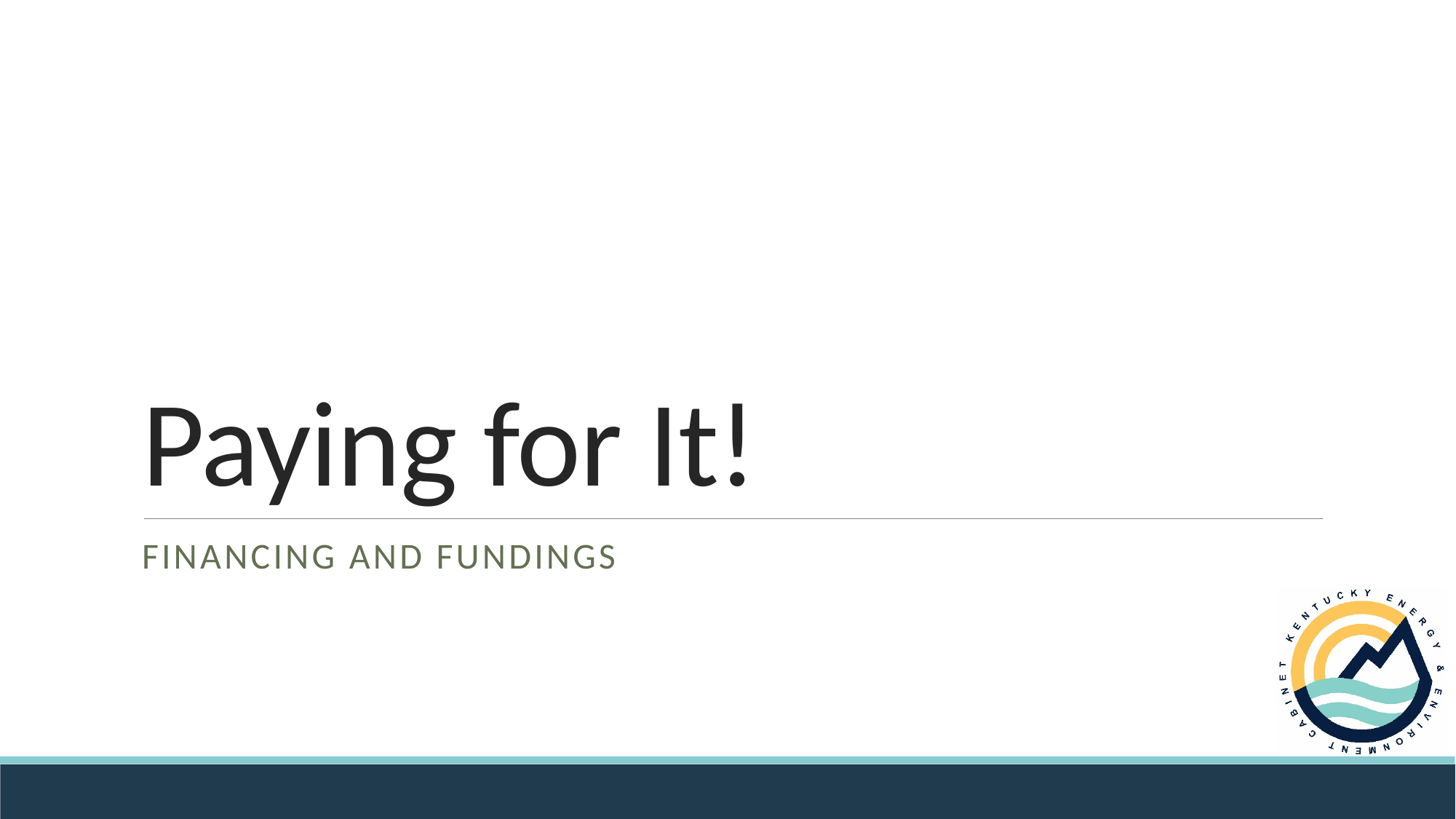

# Paying for It!
Financing and fundings